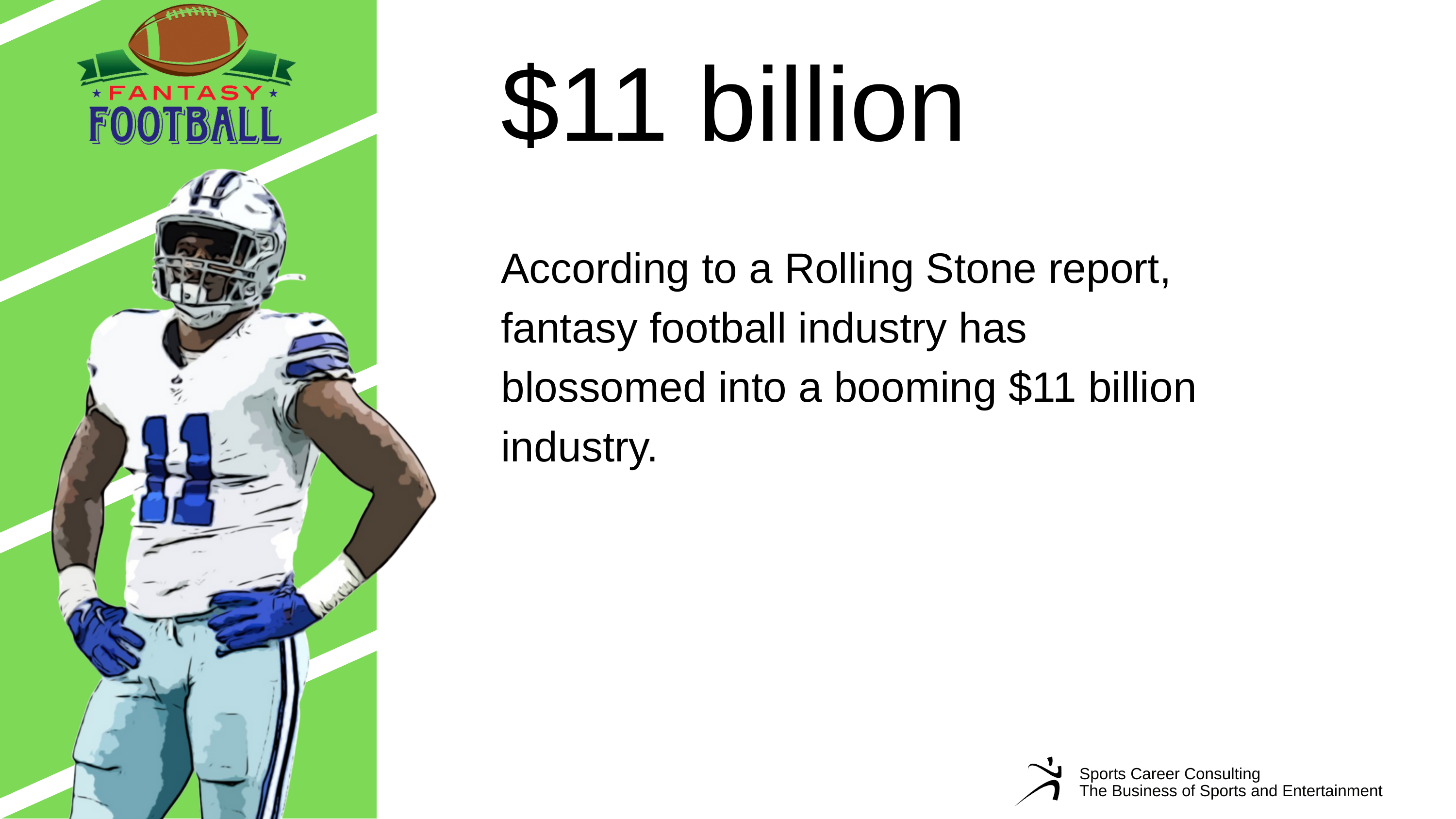

$11 billion

According to a Rolling Stone report, fantasy football industry has blossomed into a booming $11 billion industry.

Sports Career Consulting
The Business of Sports and Entertainment